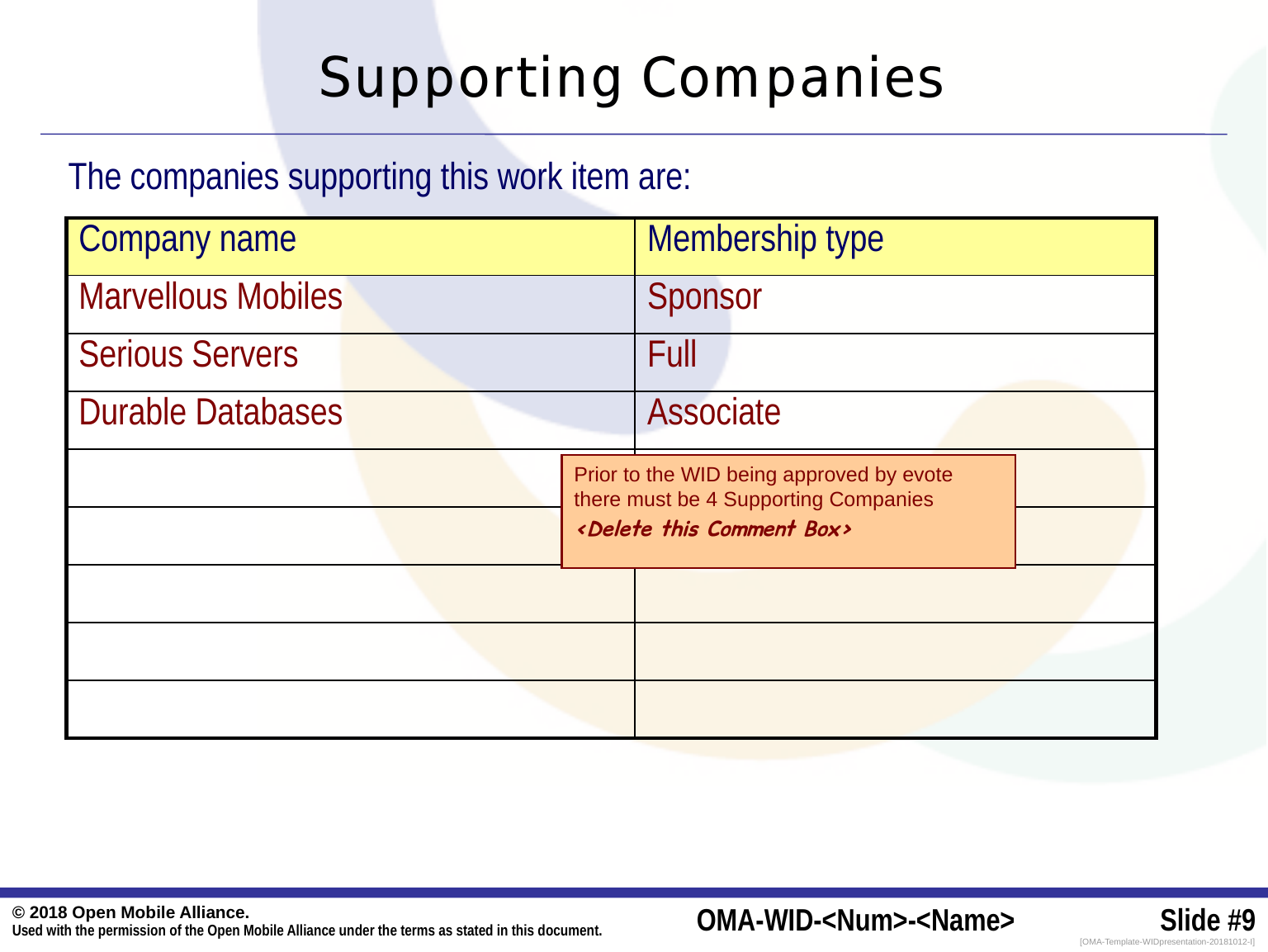

# Supporting Companies
The companies supporting this work item are:
| Company name | Membership type |
| --- | --- |
| Marvellous Mobiles | Sponsor |
| Serious Servers | Full |
| Durable Databases | Associate |
|  |  |
|  |  |
|  |  |
|  |  |
|  |  |
Prior to the WID being approved by evote there must be 4 Supporting Companies
<Delete this Comment Box>